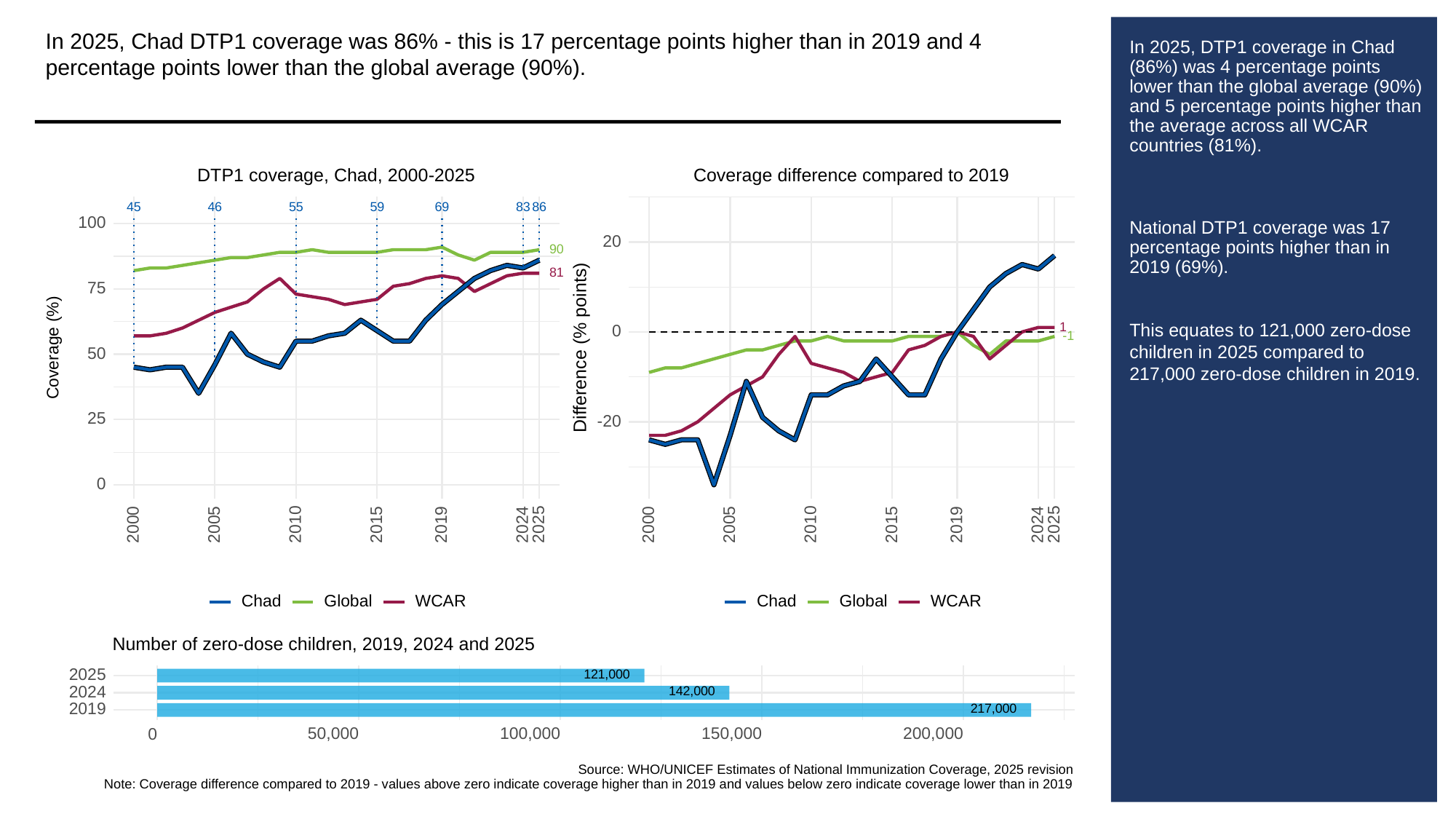

In 2025, Chad DTP1 coverage was 86% - this is 17 percentage points higher than in 2019 and 4 percentage points lower than the global average (90%).
# In 2025, DTP1 coverage in Chad (86%) was 4 percentage points lower than the global average (90%) and 5 percentage points higher than the average across all WCAR countries (81%).

National DTP1 coverage was 17 percentage points higher than in 2019 (69%).

This equates to 121,000 zero-dose children in 2025 compared to 217,000 zero-dose children in 2019.

DTP1 coverage, Chad, 2000-2025
Coverage difference compared to 2019

83
46
59
69
86
45
55
100

20

90

81

75

1
0

-1

Difference (% points)
Coverage (%)
50

25
-20

0

2000
2005
2010
2015
2019
2024
2025
2000
2005
2010
2015
2019
2024
2025
Chad
Global
WCAR
Chad
Global
WCAR

Number of zero-dose children, 2019, 2024 and 2025

121,000
2025

142,000
2024

217,000
2019

50,000
100,000
150,000
200,000
0
Source: WHO/UNICEF Estimates of National Immunization Coverage, 2025 revision
Note: Coverage difference compared to 2019 - values above zero indicate coverage higher than in 2019 and values below zero indicate coverage lower than in 2019